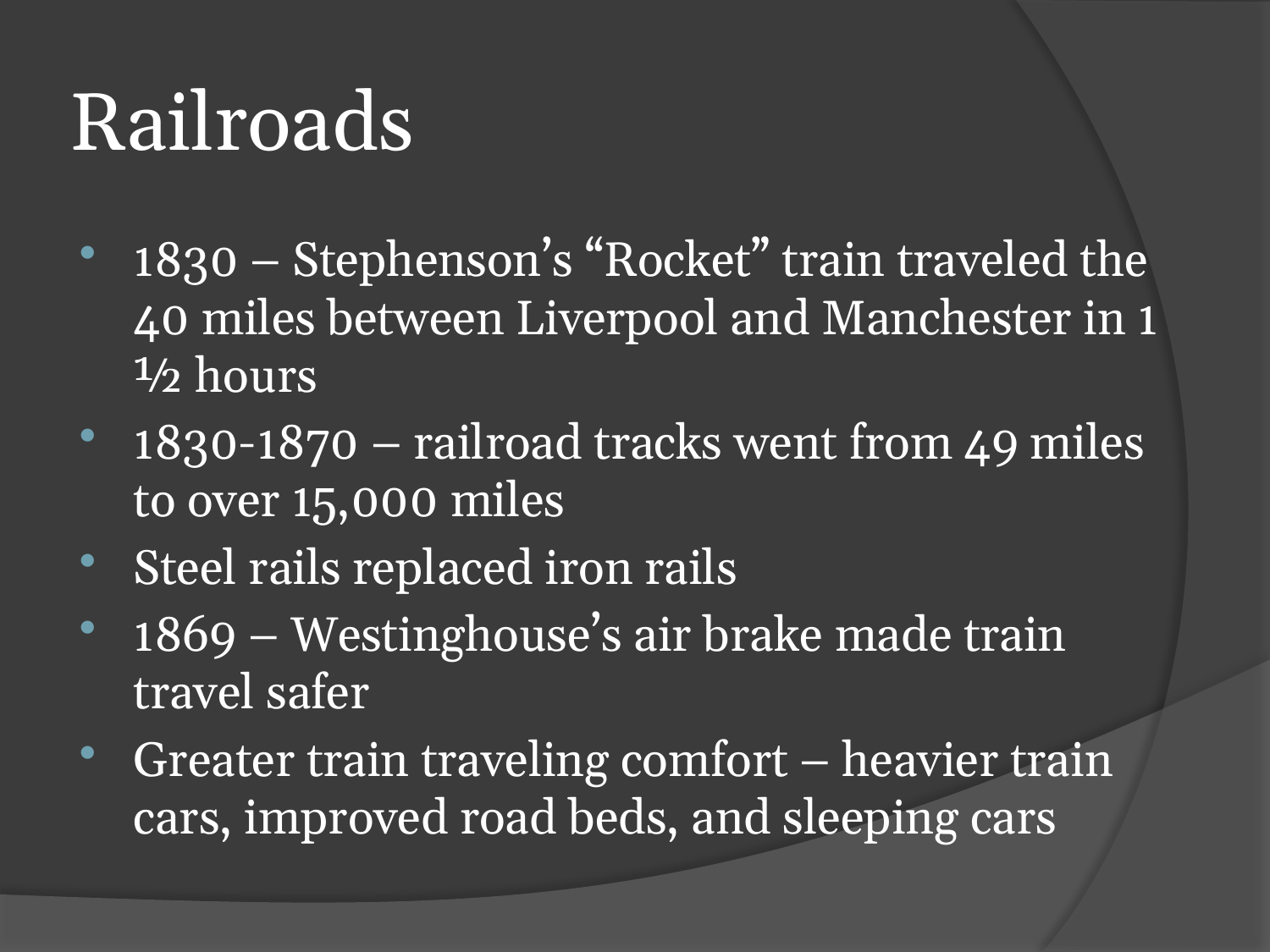

# Railroads
1830 – Stephenson’s “Rocket” train traveled the 40 miles between Liverpool and Manchester in 1 ½ hours
1830-1870 – railroad tracks went from 49 miles to over 15,000 miles
Steel rails replaced iron rails
1869 – Westinghouse’s air brake made train travel safer
Greater train traveling comfort – heavier train cars, improved road beds, and sleeping cars